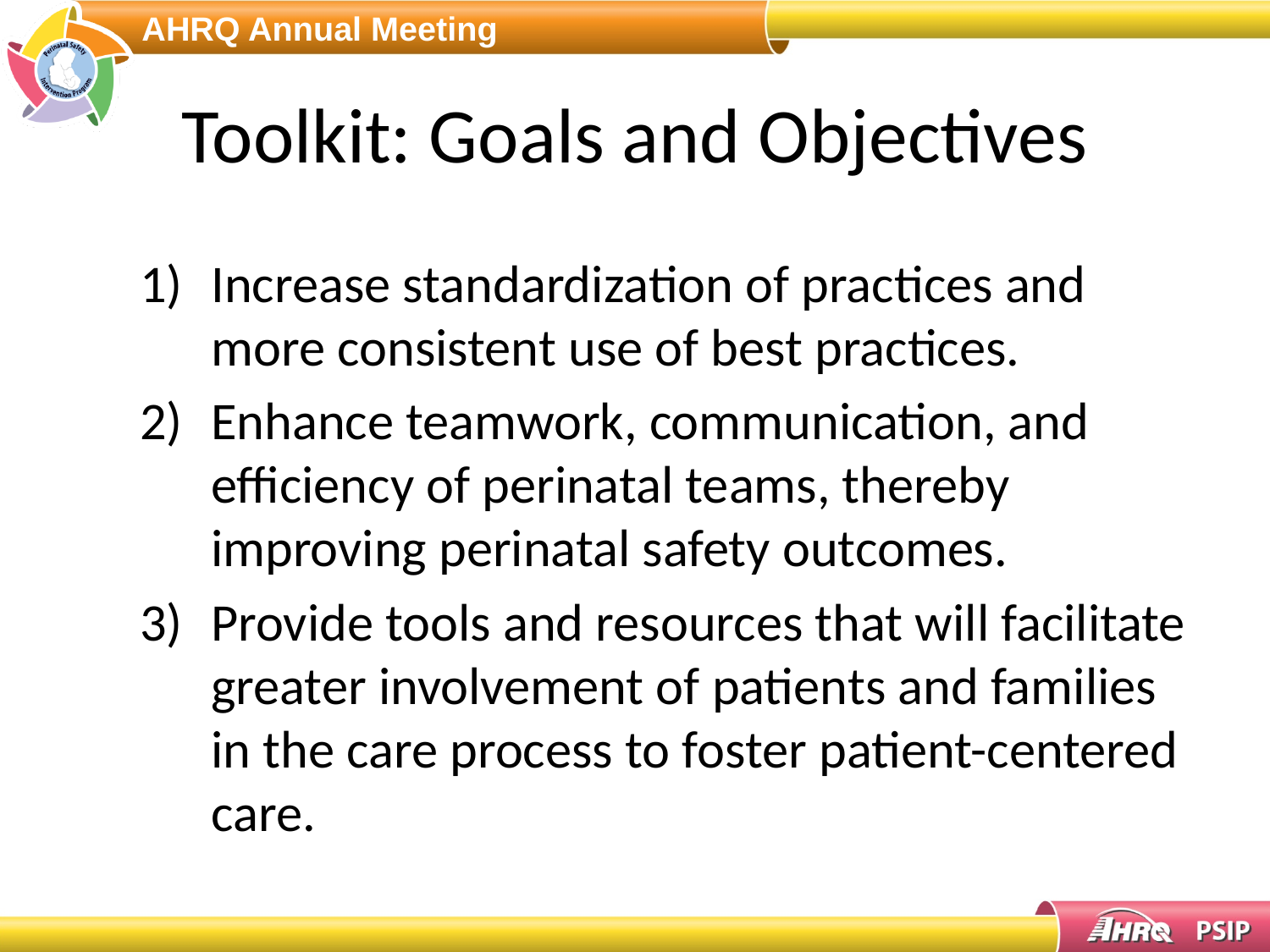

# Toolkit: Goals and Objectives
Increase standardization of practices and more consistent use of best practices.
Enhance teamwork, communication, and efficiency of perinatal teams, thereby improving perinatal safety outcomes.
Provide tools and resources that will facilitate greater involvement of patients and families in the care process to foster patient-centered care.